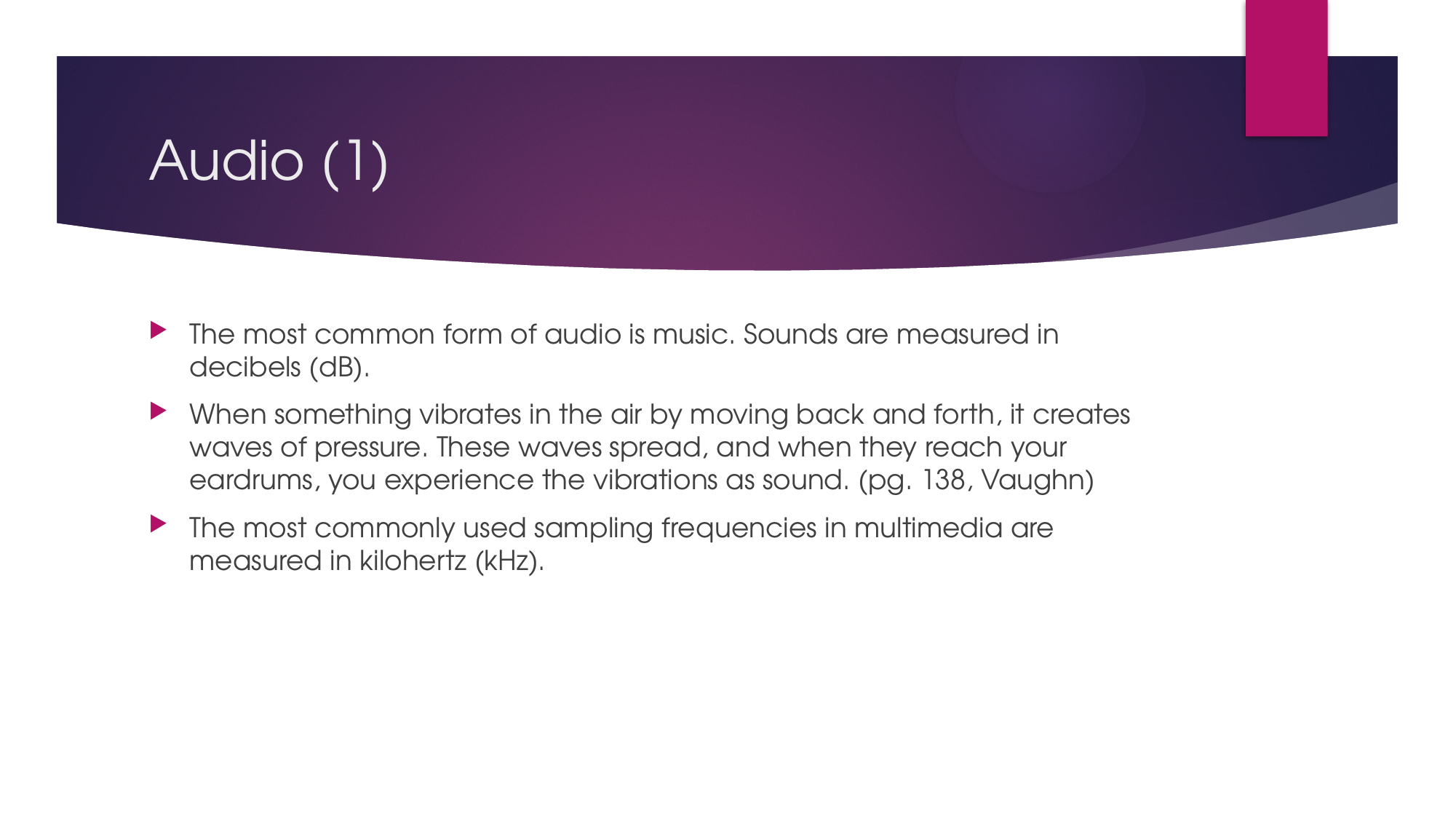

# Audio (1)
The most common form of audio is music. Sounds are measured in decibels (dB).
When something vibrates in the air by moving back and forth, it creates waves of pressure. These waves spread, and when they reach your eardrums, you experience the vibrations as sound. (pg. 138, Vaughn)
The most commonly used sampling frequencies in multimedia are measured in kilohertz (kHz).